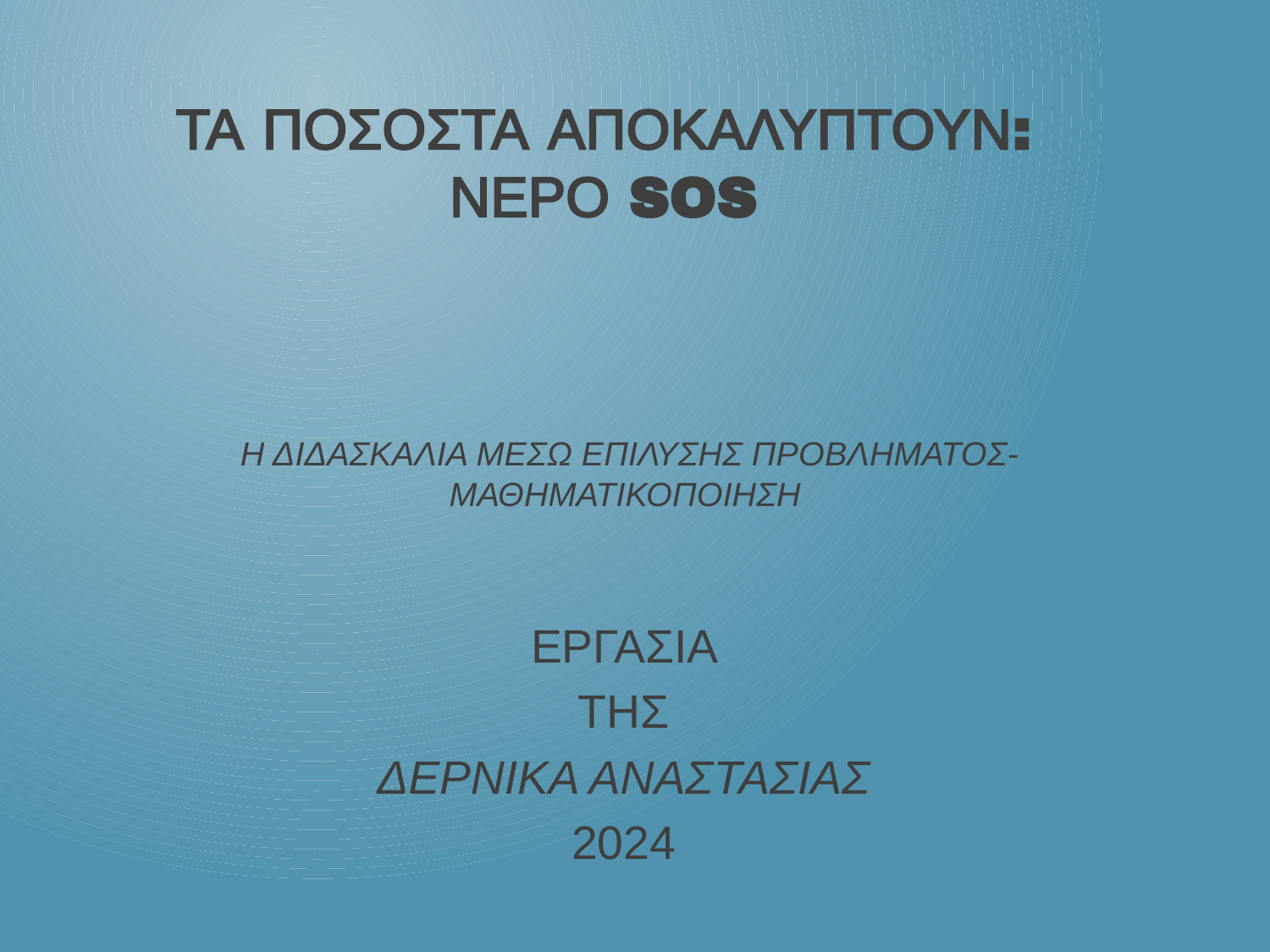

# ΤΑ ποσοστΑ ΑΠΟΚΑΛΥΠΤΟΥΝ: ΝΕΡΟ SOS
Η ΔΙΔΑΣΚΑΛΙΑ ΜΕΣΩ ΕΠΙΛΥΣΗΣ ΠΡΟΒΛΗΜΑΤΟΣ- ΜΑΘΗΜΑΤΙΚΟΠΟΙΗΣΗ

ΕΡΓΑΣΙΑ
ΤΗΣ
ΔΕΡΝΙΚΑ ΑΝΑΣΤΑΣΙΑΣ
2024